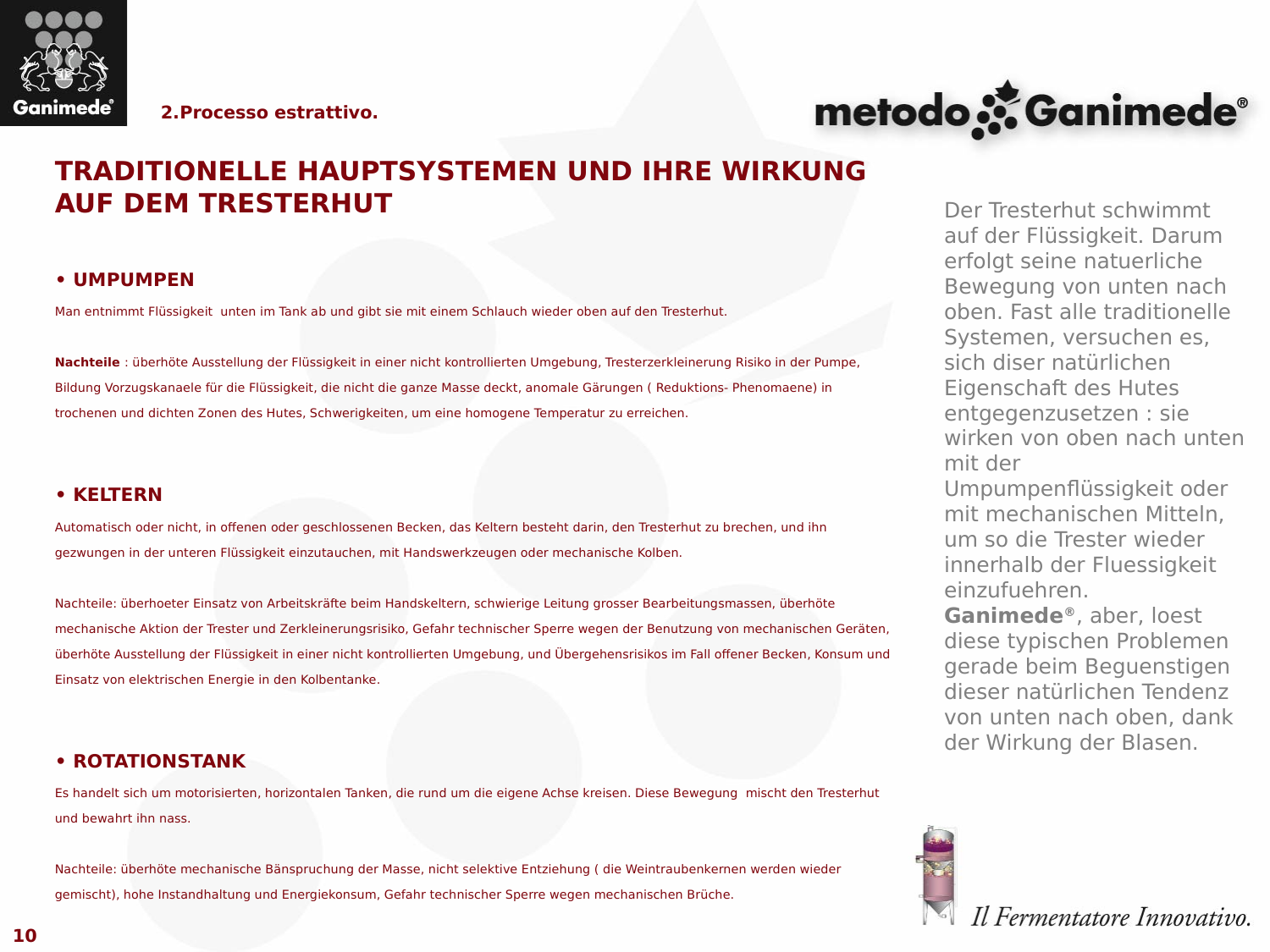

2.Processo estrattivo.
TRADITIONELLE HAUPTSYSTEMEN UND IHRE WIRKUNG AUF DEM TRESTERHUT

• UMPUMPEN
Man entnimmt Flüssigkeit  unten im Tank ab und gibt sie mit einem Schlauch wieder oben auf den Tresterhut.

Nachteile : überhöte Ausstellung der Flüssigkeit in einer nicht kontrollierten Umgebung, Tresterzerkleinerung Risiko in der Pumpe, Bildung Vorzugskanaele für die Flüssigkeit, die nicht die ganze Masse deckt, anomale Gärungen ( Reduktions- Phenomaene) in trochenen und dichten Zonen des Hutes, Schwerigkeiten, um eine homogene Temperatur zu erreichen.

• KELTERN
Automatisch oder nicht, in offenen oder geschlossenen Becken, das Keltern besteht darin, den Tresterhut zu brechen, und ihn gezwungen in der unteren Flüssigkeit einzutauchen, mit Handswerkzeugen oder mechanische Kolben.

Nachteile: überhoeter Einsatz von Arbeitskräfte beim Handskeltern, schwierige Leitung grosser Bearbeitungsmassen, überhöte mechanische Aktion der Trester und Zerkleinerungsrisiko, Gefahr technischer Sperre wegen der Benutzung von mechanischen Geräten, überhöte Ausstellung der Flüssigkeit in einer nicht kontrollierten Umgebung, und Übergehensrisikos im Fall offener Becken, Konsum und Einsatz von elektrischen Energie in den Kolbentanke.

• ROTATIONSTANK
Es handelt sich um motorisierten, horizontalen Tanken, die rund um die eigene Achse kreisen. Diese Bewegung  mischt den Tresterhut und bewahrt ihn nass.

Nachteile: überhöte mechanische Bänspruchung der Masse, nicht selektive Entziehung ( die Weintraubenkernen werden wieder gemischt), hohe Instandhaltung und Energiekonsum, Gefahr technischer Sperre wegen mechanischen Brüche.

• ANDERE
Es wurden viele Versuche gemacht, um immer das selbe problem zu lösen: die Verdichtung des Hutes zu vermeiden, und die Bearbeitungsmasse auf wirksamer Weise zu benutzen. Es gibt verschiedene Fermentierapparäte, die alternative mechanische Geräte verwenden, in der Hoffnung, dieses Problem zu lösen.

Nachteile: Fast immer ist das erste Problem dieser Systemen die erhöte mechanische Beanspruchung, die die Trester angreift, die Unmöglichkeit, einer selektiven Entziehung und die ringe Möglichkeit für den Önologen, waherend der Durchfuehrung der Prozesse, zu überpruefen und beizuwohnen.
# Der Tresterhut schwimmt auf der Flüssigkeit. Darum erfolgt seine natuerliche Bewegung von unten nach oben. Fast alle traditionelle Systemen, versuchen es, sich diser natürlichen Eigenschaft des Hutes entgegenzusetzen : sie wirken von oben nach unten mit der Umpumpenflüssigkeit oder mit mechanischen Mitteln, um so die Trester wieder innerhalb der Fluessigkeit einzufuehren. Ganimede®, aber, loest diese typischen Problemen gerade beim Beguenstigen dieser natürlichen Tendenz von unten nach oben, dank der Wirkung der Blasen.
10